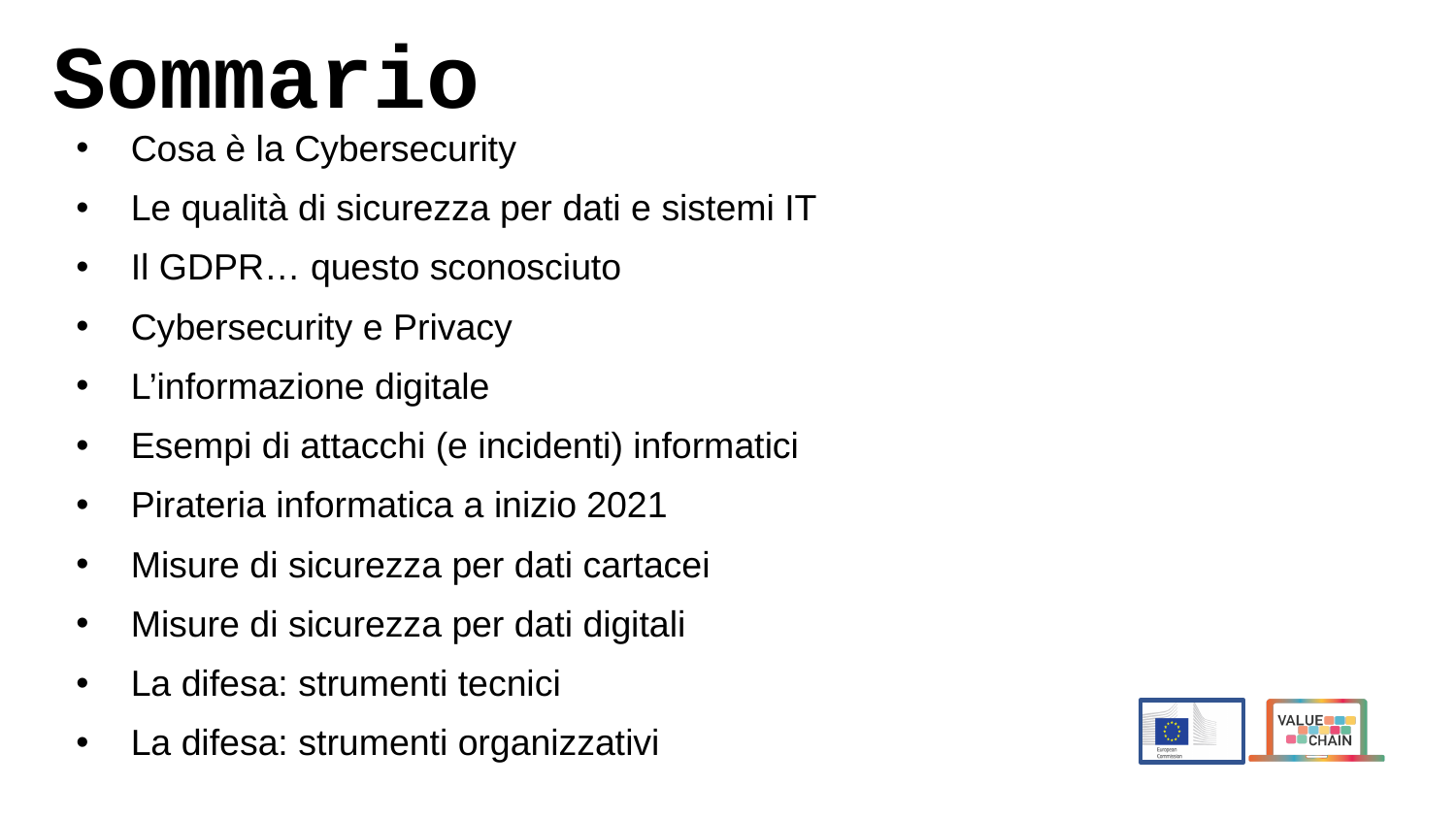

# Sommario
Cosa è la Cybersecurity
Le qualità di sicurezza per dati e sistemi IT
Il GDPR… questo sconosciuto
Cybersecurity e Privacy
L’informazione digitale
Esempi di attacchi (e incidenti) informatici
Pirateria informatica a inizio 2021
Misure di sicurezza per dati cartacei
Misure di sicurezza per dati digitali
La difesa: strumenti tecnici
La difesa: strumenti organizzativi